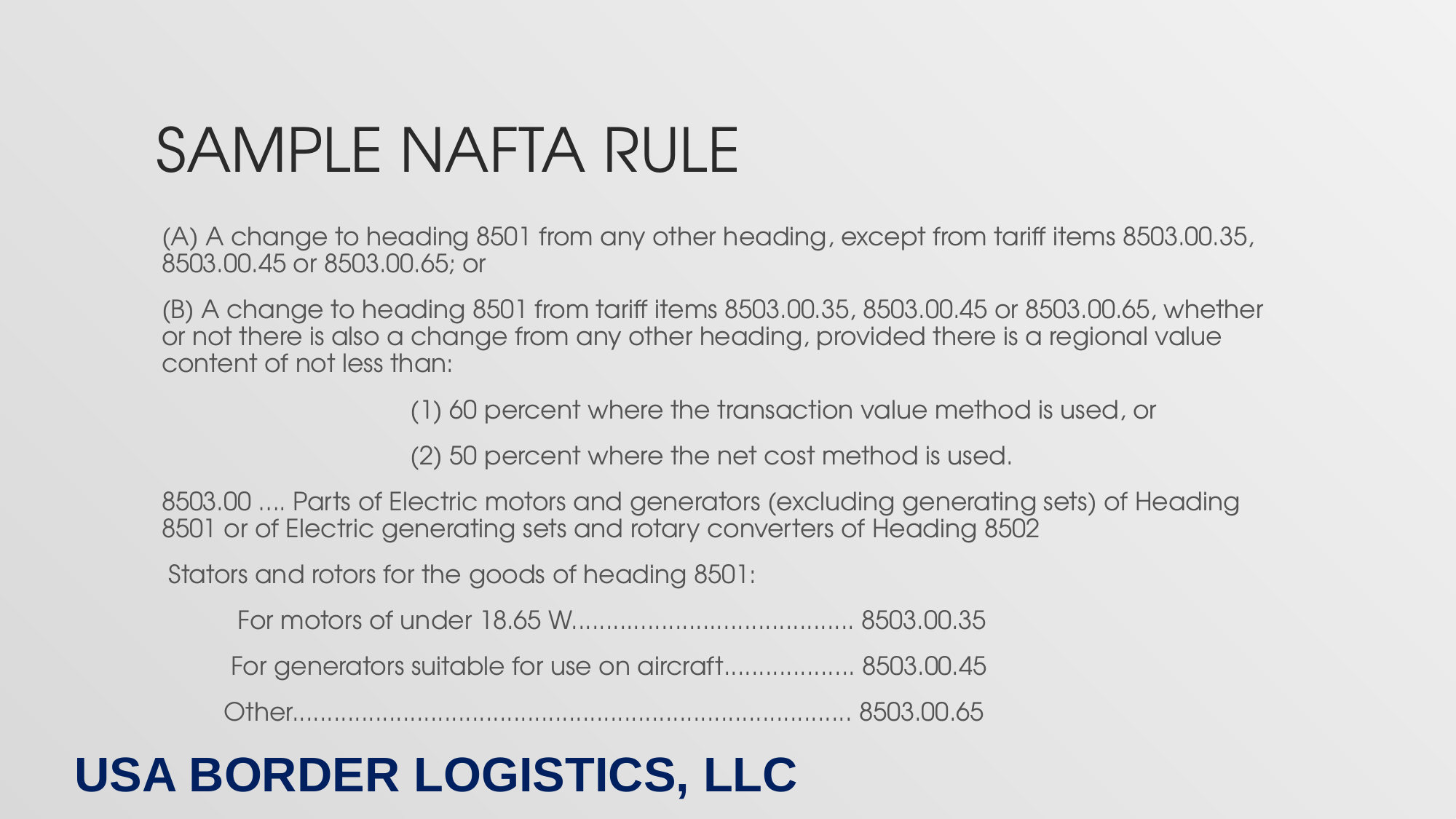

# Sample nafta rule
(A) A change to heading 8501 from any other heading, except from tariff items 8503.00.35, 8503.00.45 or 8503.00.65; or
(B) A change to heading 8501 from tariff items 8503.00.35, 8503.00.45 or 8503.00.65, whether   or not there is also a change from any other heading, provided there is a regional value content of not less than:
                                    (1) 60 percent where the transaction value method is used, or
                                    (2) 50 percent where the net cost method is used.
8503.00 …. Parts of Electric motors and generators (excluding generating sets) of Heading 8501 or of Electric generating sets and rotary converters of Heading 8502
 Stators and rotors for the goods of heading 8501:
           For motors of under 18.65 W......................................... 8503.00.35
          For generators suitable for use on aircraft................... 8503.00.45
         Other................................................................................. 8503.00.65

USA Border logistics, llc